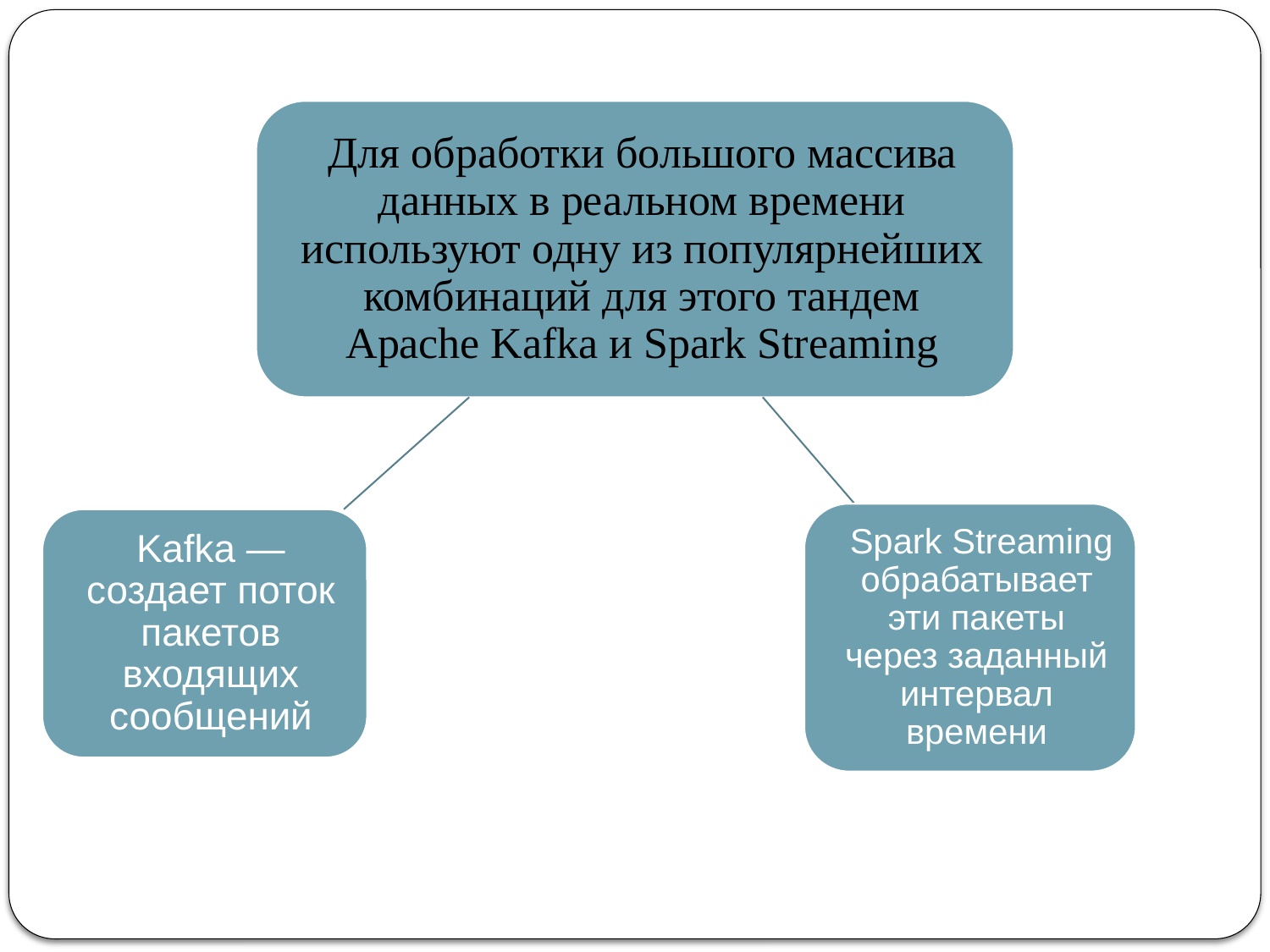

Для обработки большого массива данных в реальном времени используют одну из популярнейших комбинаций для этого тандем Apache Kafka и Spark Streaming
Kafka — создает поток пакетов входящих сообщений
 Spark Streaming обрабатывает эти пакеты через заданный интервал времени